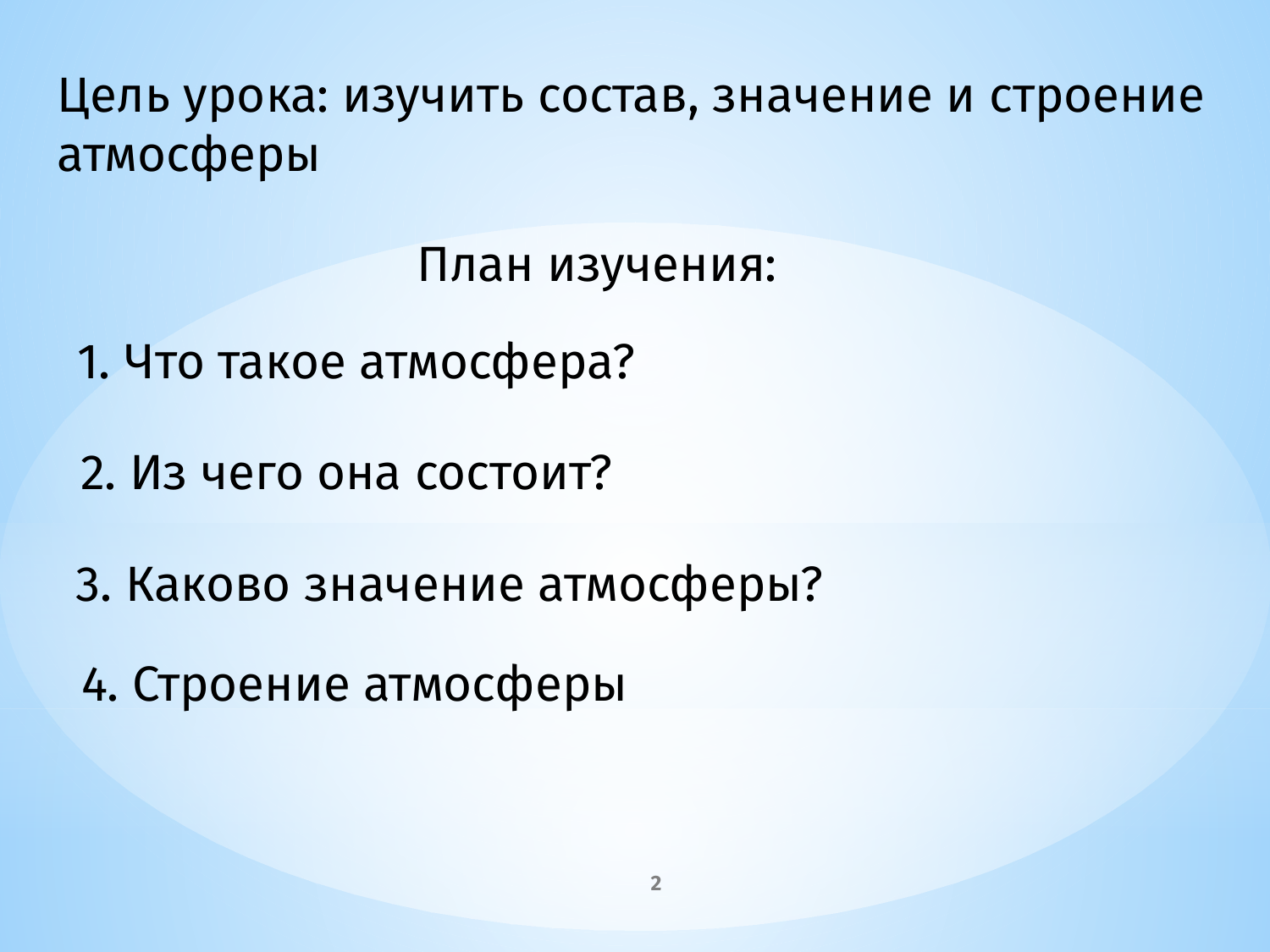

Цель урока: изучить состав, значение и строение атмосферы
План изучения:
Что такое атмосфера?

2. Из чего она состоит?

3. Каково значение атмосферы?

4. Строение атмосферы

2